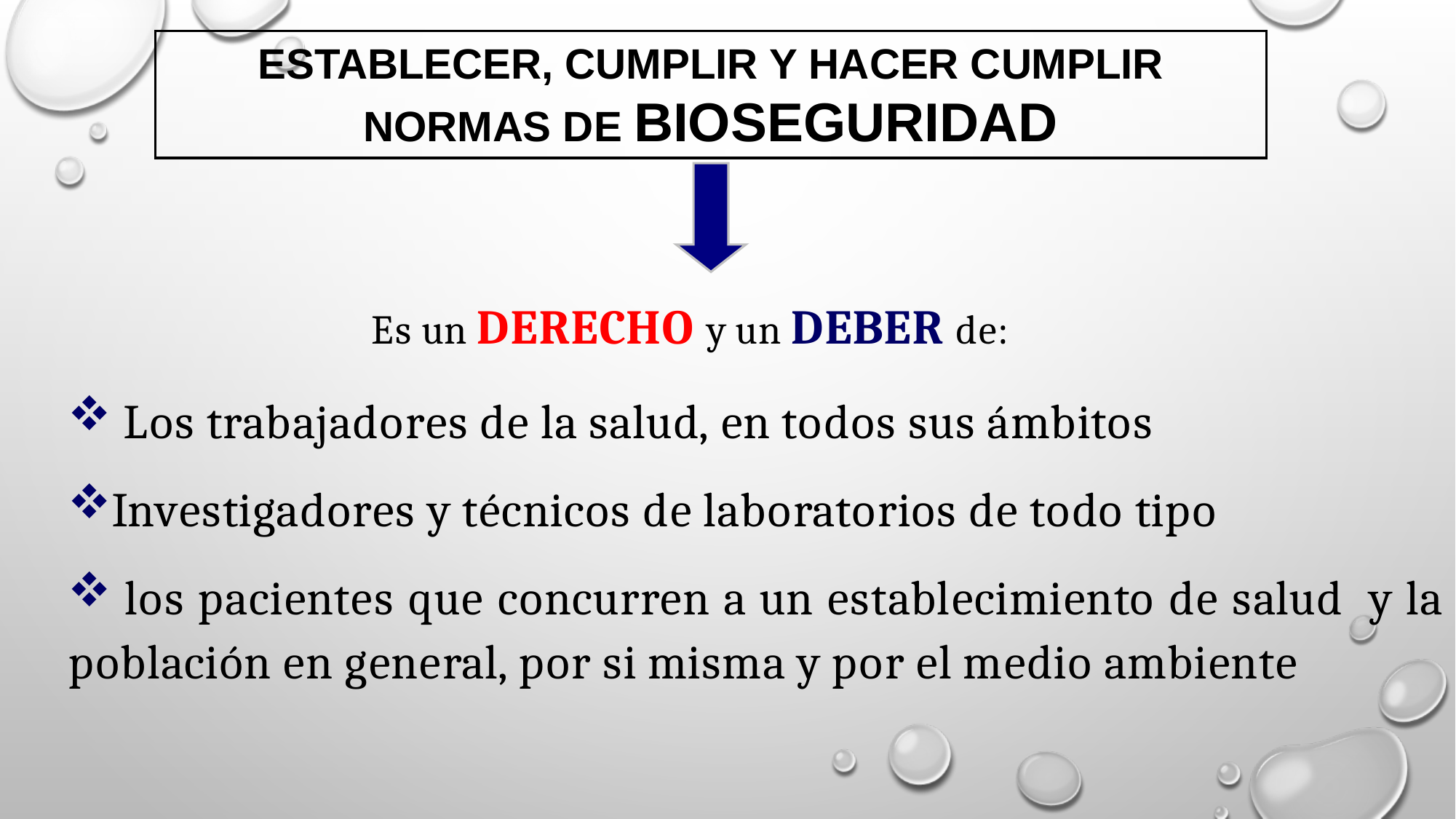

Establecer, cumplir y hacer cumplir normas de bioseguridad

Es un DERECHO y un DEBER de:
 Los trabajadores de la salud, en todos sus ámbitos
Investigadores y técnicos de laboratorios de todo tipo
 los pacientes que concurren a un establecimiento de salud  y la población en general, por si misma y por el medio ambiente